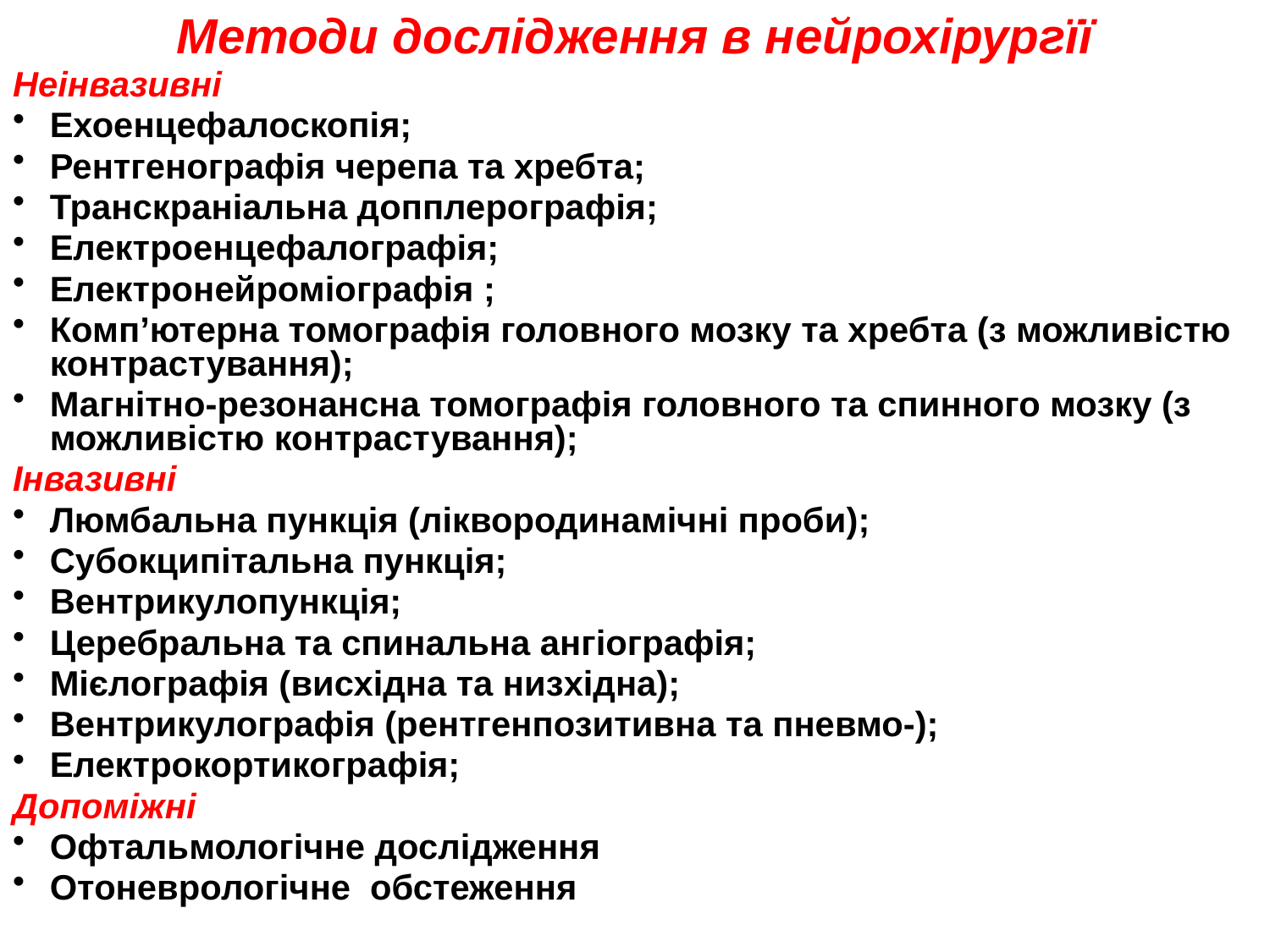

# Методи дослідження в нейрохірургїї
Неінвазивні
Ехоенцефалоскопія;
Рентгенографія черепа та хребта;
Транскраніальна допплерографія;
Електроенцефалографія;
Електронейроміографія ;
Комп’ютерна томографія головного мозку та хребта (з можливістю контрастування);
Магнітно-резонансна томографія головного та спинного мозку (з можливістю контрастування);
Інвазивні
Люмбальна пункція (ліквородинамічні проби);
Субокципітальна пункція;
Вентрикулопункція;
Церебральна та спинальна ангіографія;
Мієлографія (висхідна та низхідна);
Вентрикулографія (рентгенпозитивна та пневмо-);
Електрокортикографія;
Допоміжні
Офтальмологічне дослідження
Отоневрологічне  обстеження